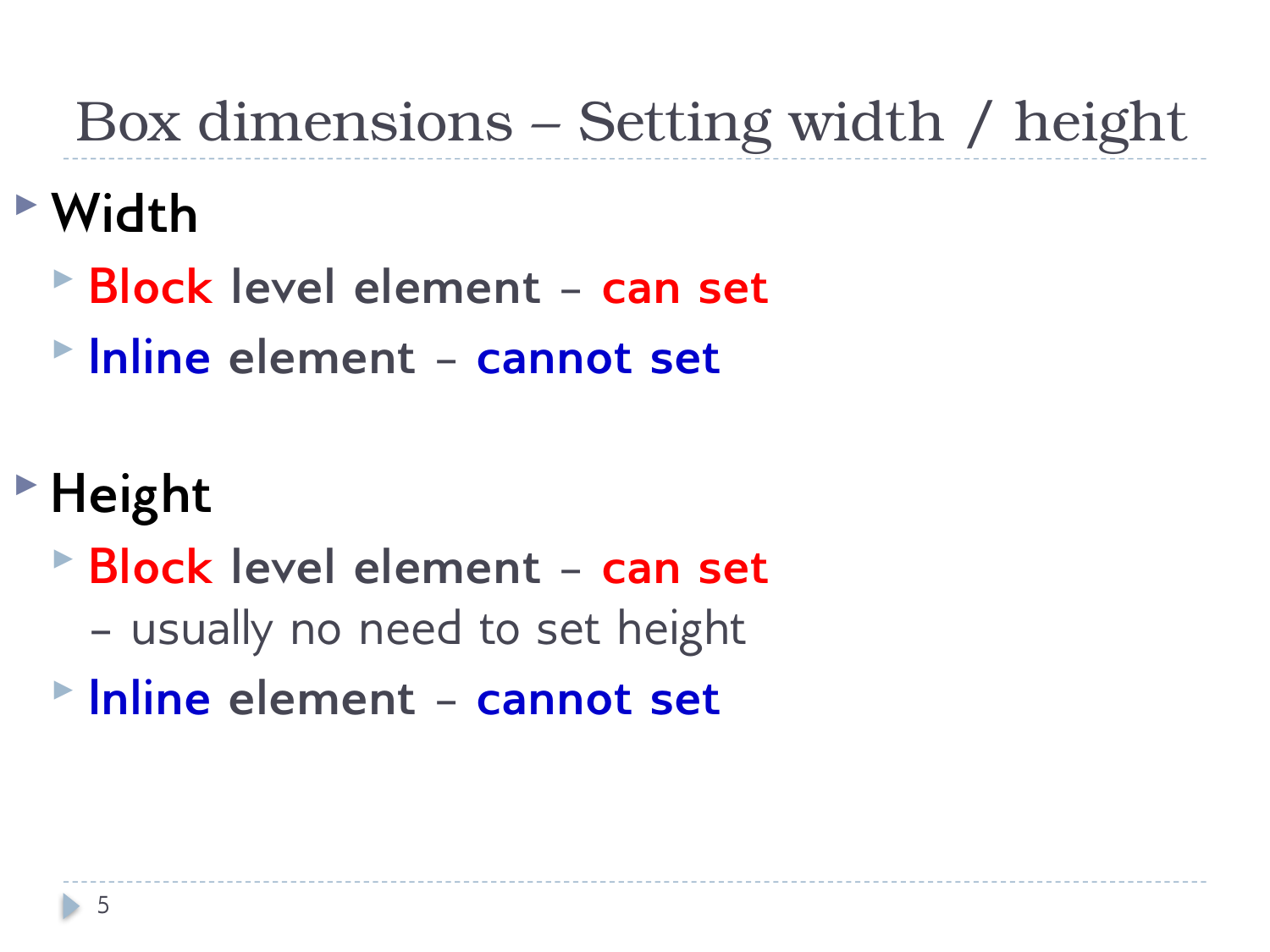

# Box dimensions – Setting width / height
Width
Block level element – can set
Inline element – cannot set
Height
Block level element – can set
– usually no need to set height
Inline element – cannot set

5